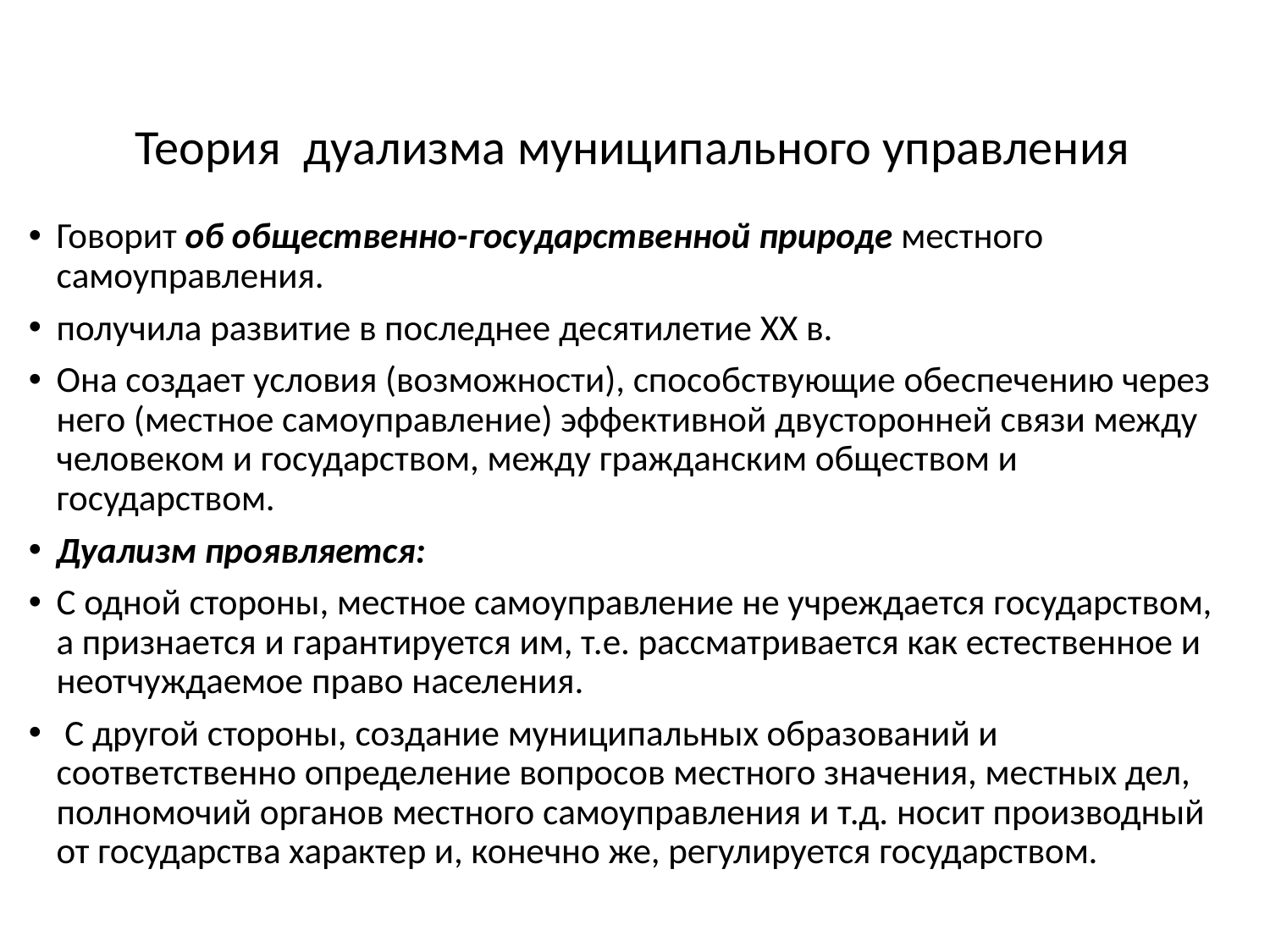

# Теория  дуализма муниципального управления
Говорит об общественно-государственной природе местного самоуправления.
получила развитие в последнее десятилетие XX в.
Она создает условия (возможности), способствующие обеспечению через него (местное самоуправление) эффективной двусторонней связи между человеком и государством, между гражданским обществом и государством.
Дуализм проявляется:
С одной стороны, местное самоуправление не учреждается государством, а признается и гарантируется им, т.е. рассматривается как естественное и неотчуждаемое право населения.
 С другой стороны, создание муниципальных образований и соответственно определение вопросов местного значения, местных дел, полномочий органов местного самоуправления и т.д. носит производный от государства характер и, конечно же, регулируется государством.